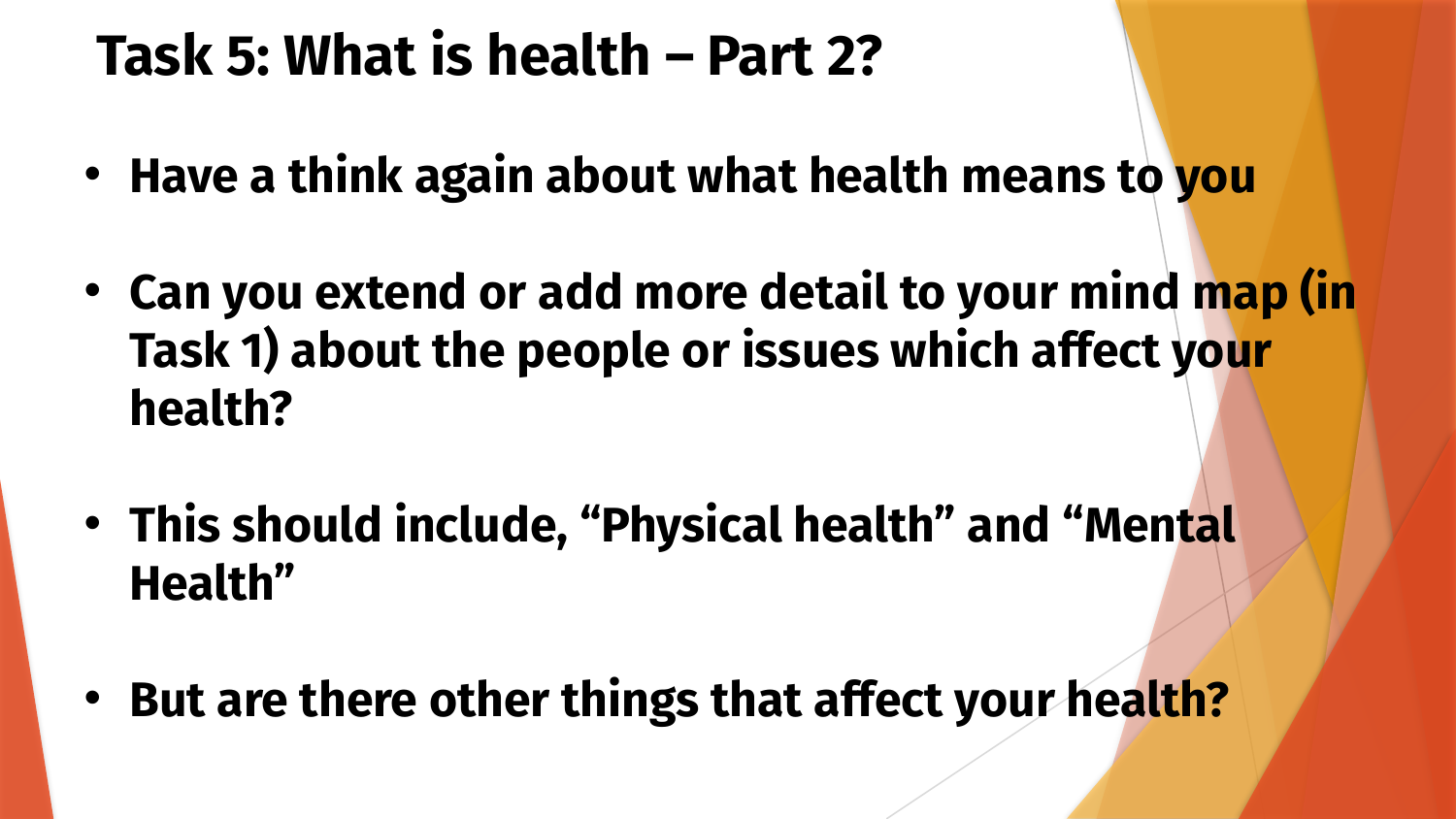

Task 5: What is health – Part 2?

Have a think again about what health means to you

Can you extend or add more detail to your mind map (in Task 1) about the people or issues which affect your health?

This should include, “Physical health” and “Mental Health”

But are there other things that affect your health?